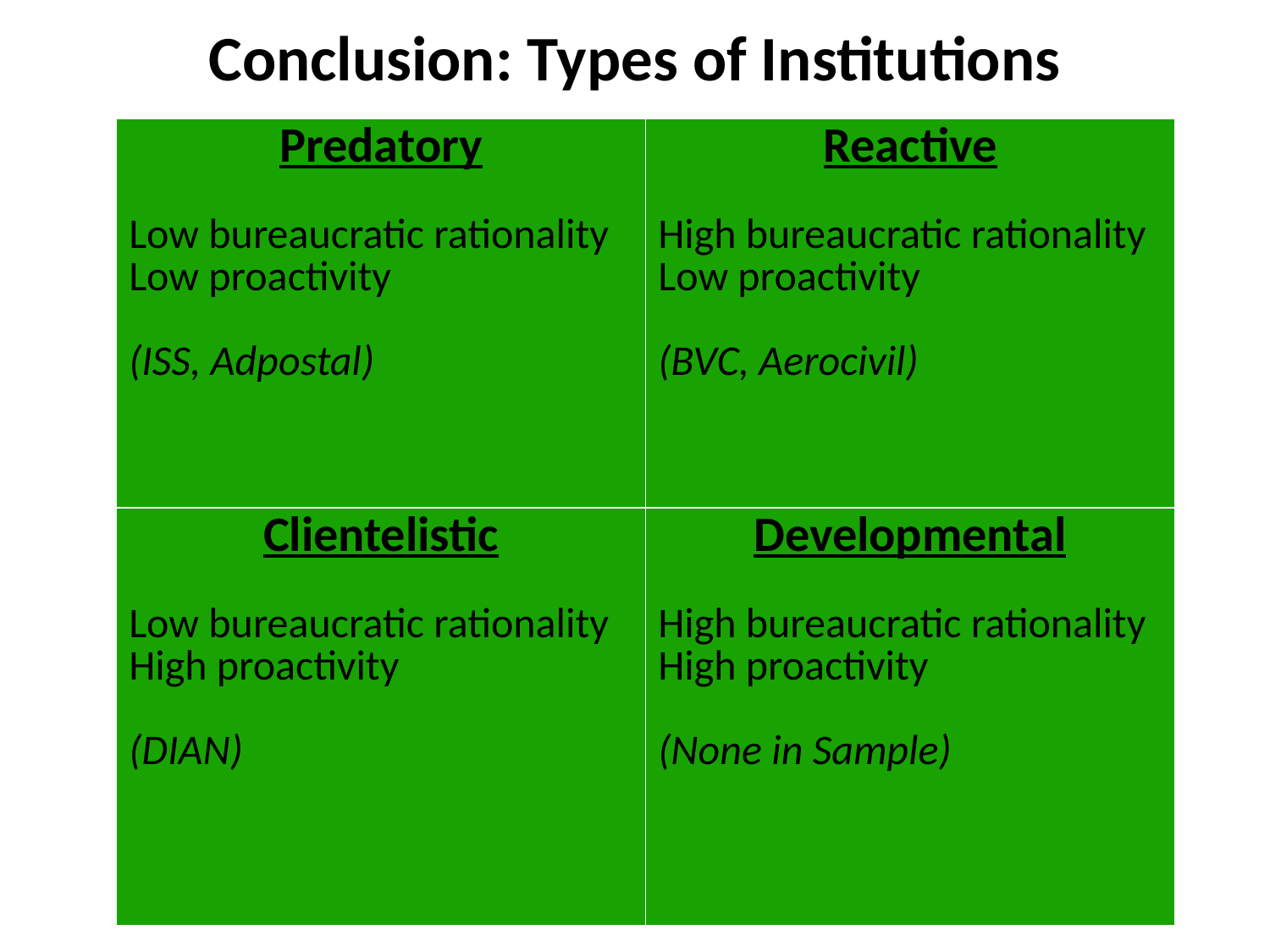

# Conclusion: Types of Institutions
| Predatory Low bureaucratic rationality Low proactivity (ISS, Adpostal) | Reactive High bureaucratic rationality Low proactivity (BVC, Aerocivil) |
| --- | --- |
| Clientelistic Low bureaucratic rationality High proactivity (DIAN) | Developmental High bureaucratic rationality High proactivity (None in Sample) |